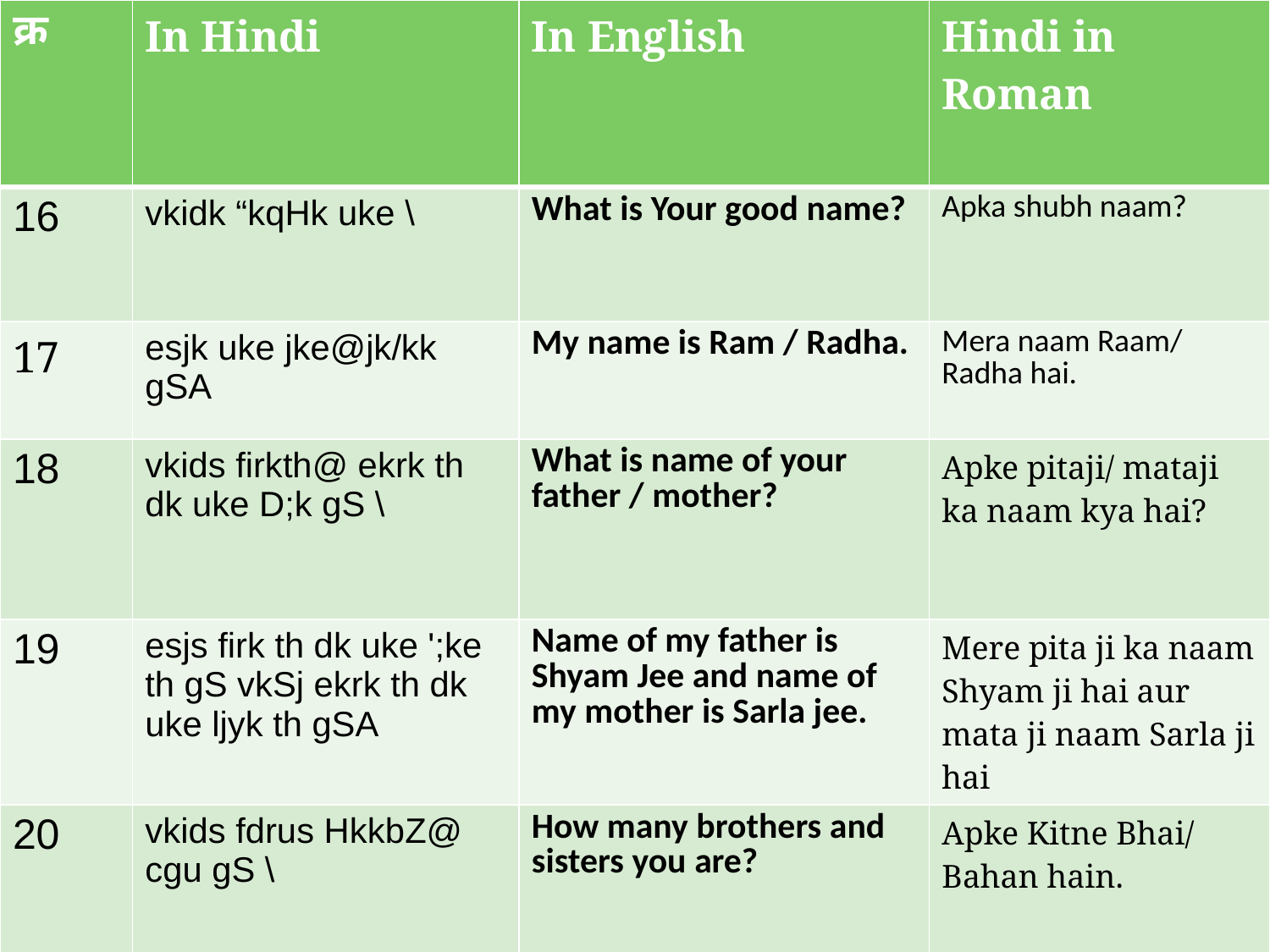

| क्र | In Hindi | In English | Hindi in Roman |
| --- | --- | --- | --- |
| 16 | vkidk “kqHk uke \ | What is Your good name? | Apka shubh naam? |
| 17 | esjk uke jke@jk/kk gSA | My name is Ram / Radha. | Mera naam Raam/ Radha hai. |
| 18 | vkids firkth@ ekrk th dk uke D;k gS \ | What is name of your father / mother? | Apke pitaji/ mataji ka naam kya hai? |
| 19 | esjs firk th dk uke ';ke th gS vkSj ekrk th dk uke ljyk th gSA | Name of my father is Shyam Jee and name of my mother is Sarla jee. | Mere pita ji ka naam Shyam ji hai aur mata ji naam Sarla ji hai |
| 20 | vkids fdrus HkkbZ@ cgu gS \ | How many brothers and sisters you are? | Apke Kitne Bhai/ Bahan hain. |
#